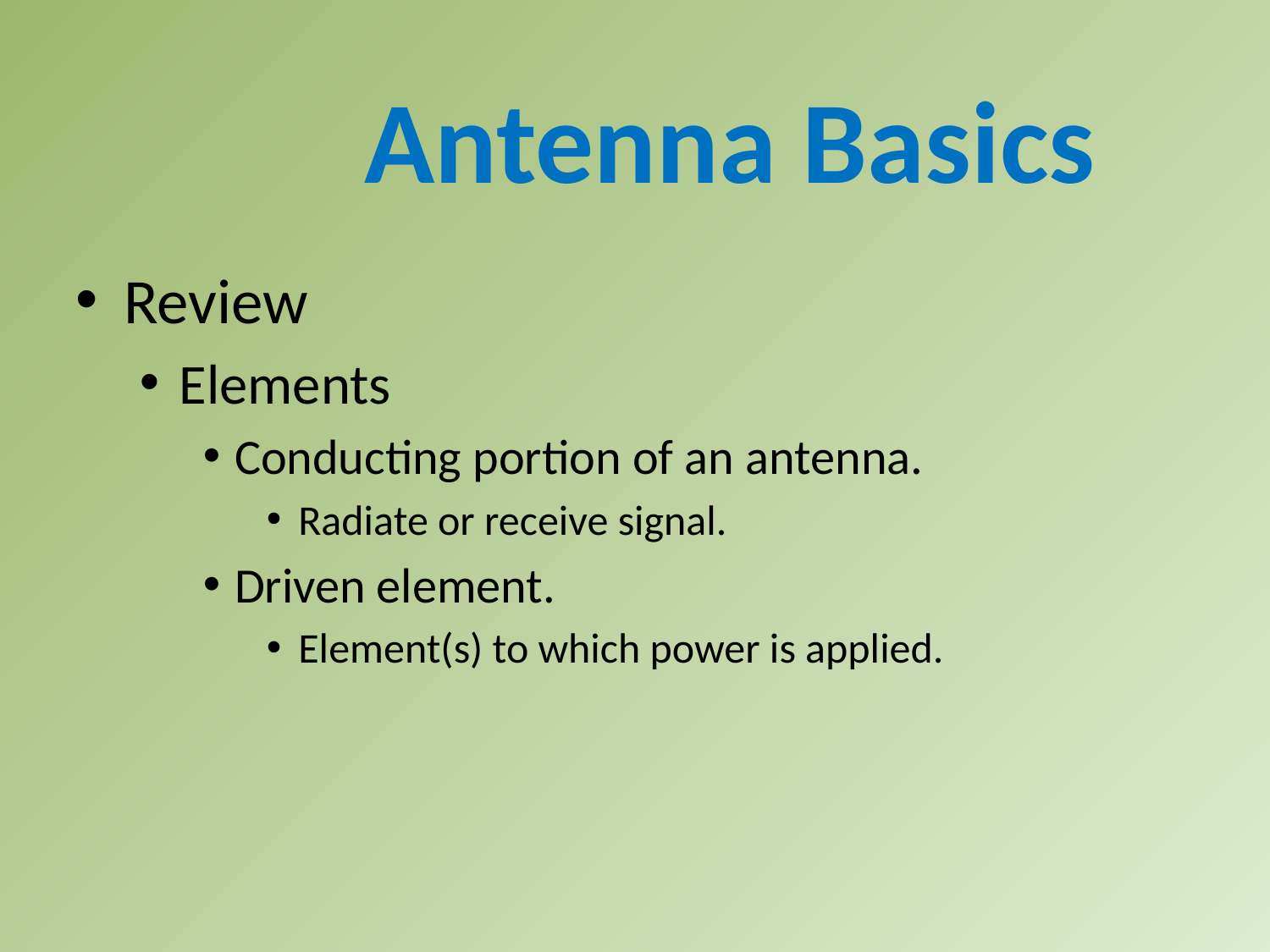

Antenna Basics
Review
Elements
Conducting portion of an antenna.
Radiate or receive signal.
Driven element.
Element(s) to which power is applied.